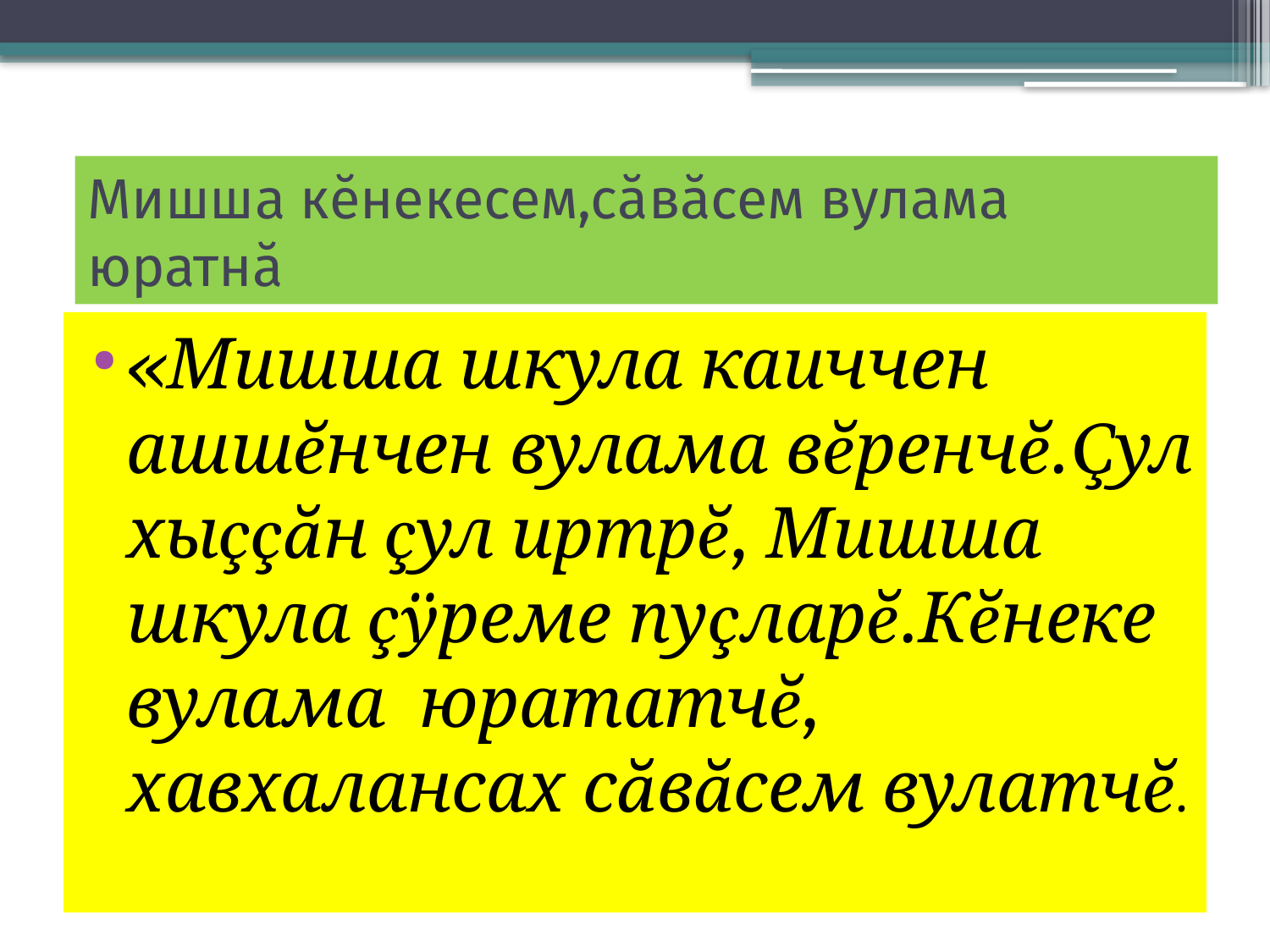

# Мишша кĕнекесем,сăвăсем вулама юратнă
«Мишша шкула каиччен ашшĕнчен вулама вĕренчĕ.Çул хыççăн çул иртрĕ, Мишша шкула çÿреме пуçларĕ.Кĕнеке вулама  юрататчĕ, хавхалансах сăвăсем вулатчĕ.